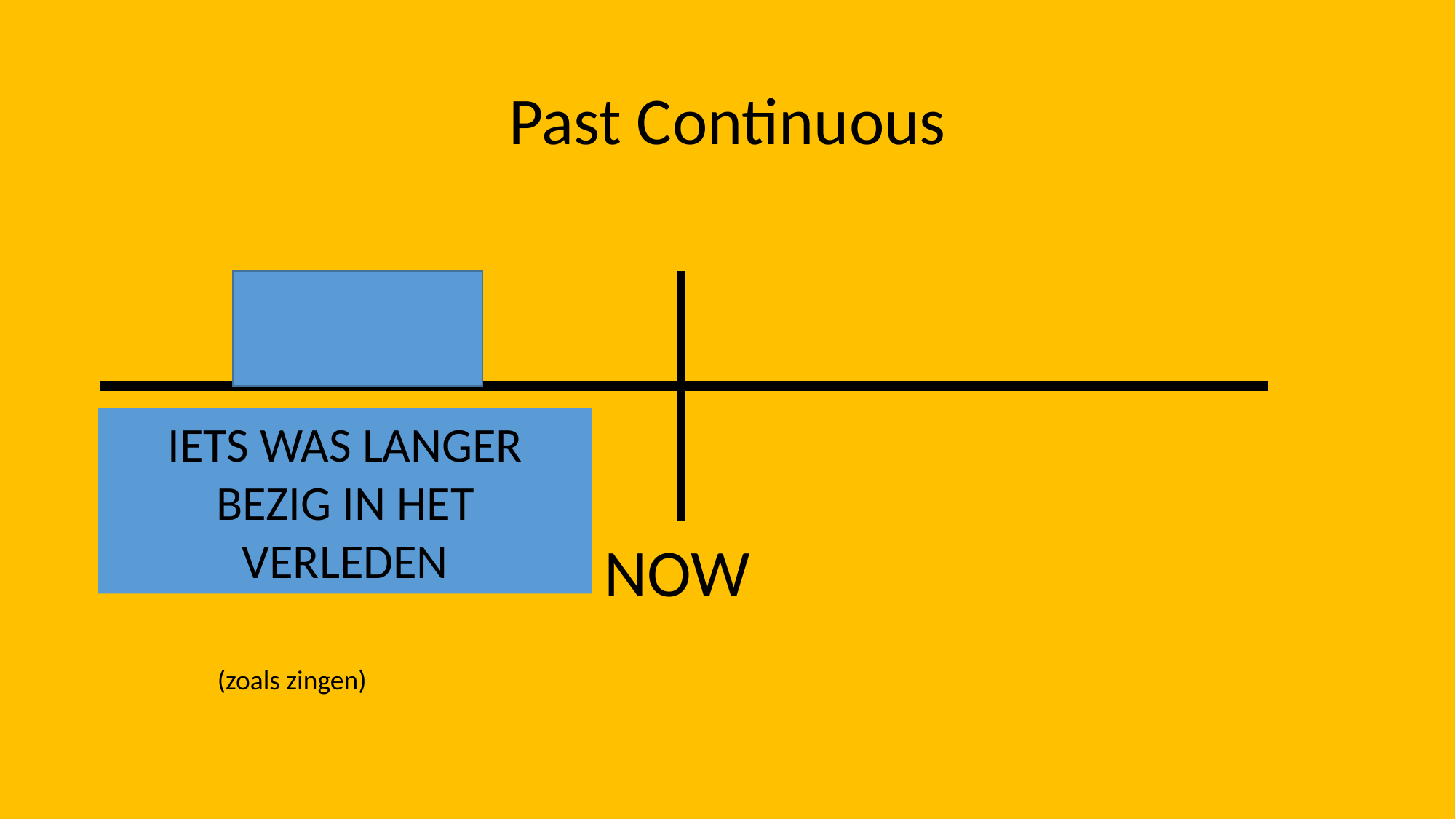

# Past Continuous

IETS WAS LANGER BEZIG IN HET VERLEDEN
NOW
(zoals zingen)